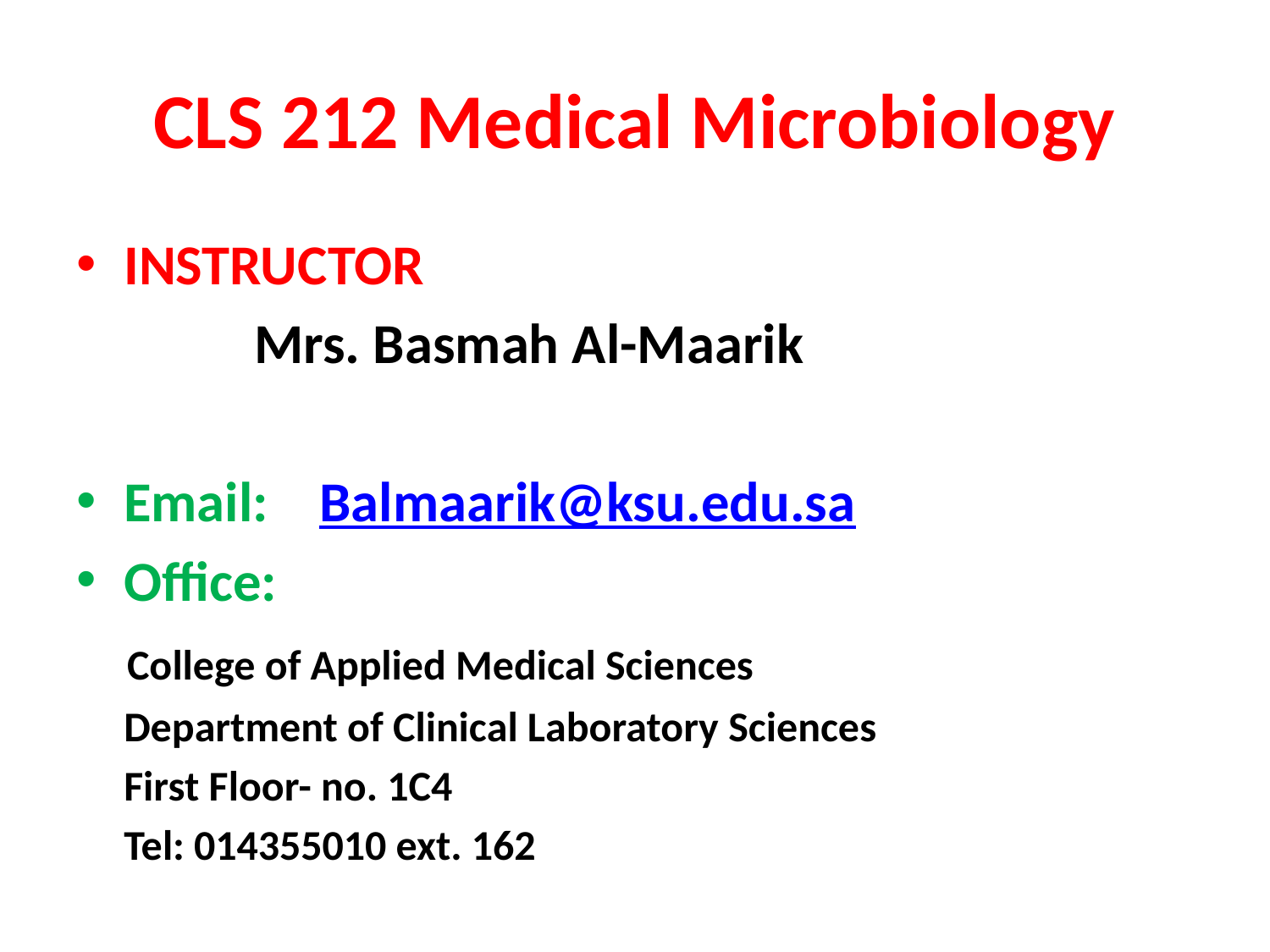

# CLS 212 Medical Microbiology
INSTRUCTOR
              Mrs. Basmah Al-Maarik

Email:    Balmaarik@ksu.edu.sa
Office:
    College of Applied Medical Sciences
     Department of Clinical Laboratory Sciences
     First Floor- no. 1C4
     Tel: 014355010 ext. 162